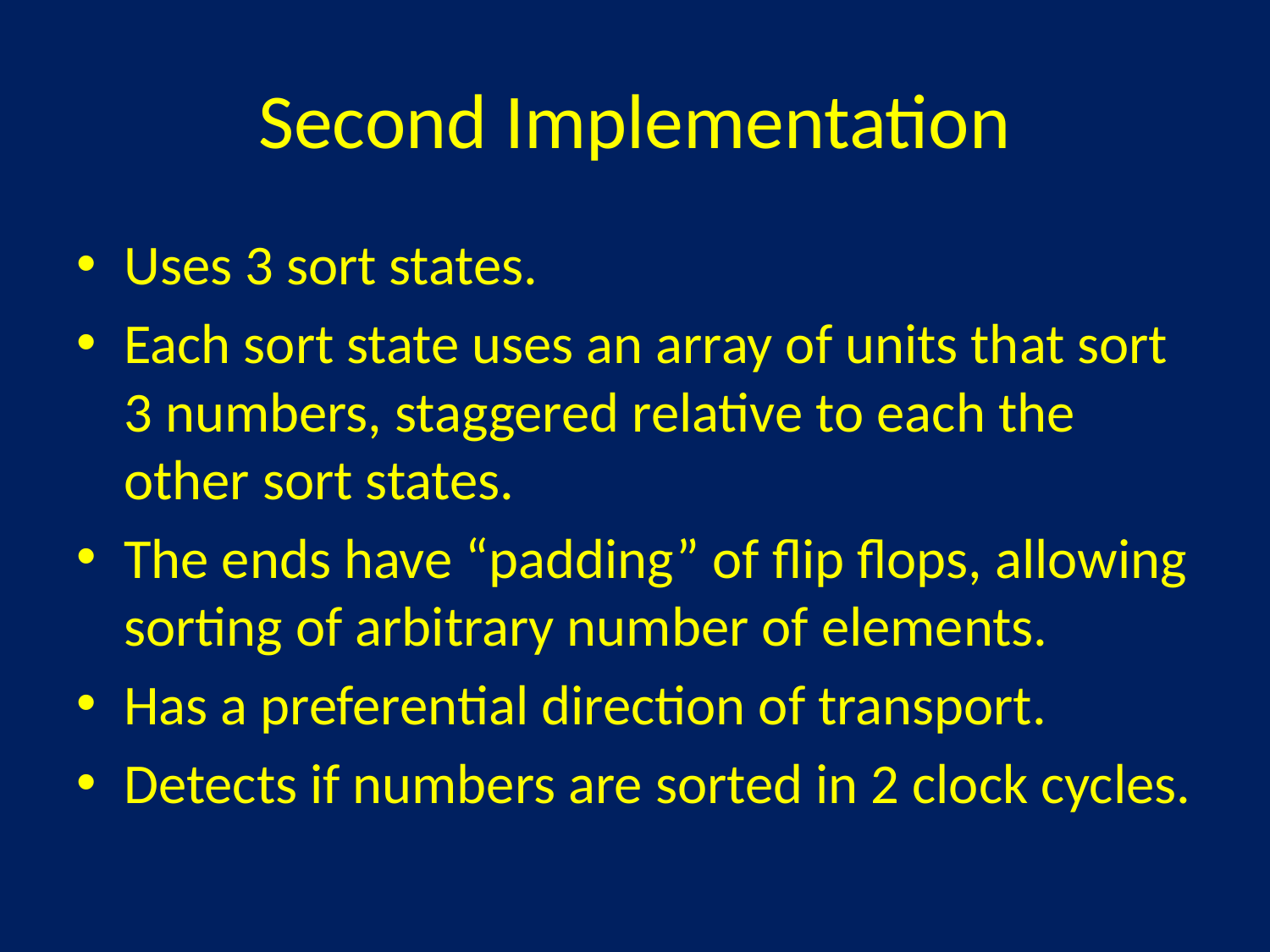

# Second Implementation
Uses 3 sort states.
Each sort state uses an array of units that sort 3 numbers, staggered relative to each the other sort states.
The ends have “padding” of flip flops, allowing sorting of arbitrary number of elements.
Has a preferential direction of transport.
Detects if numbers are sorted in 2 clock cycles.